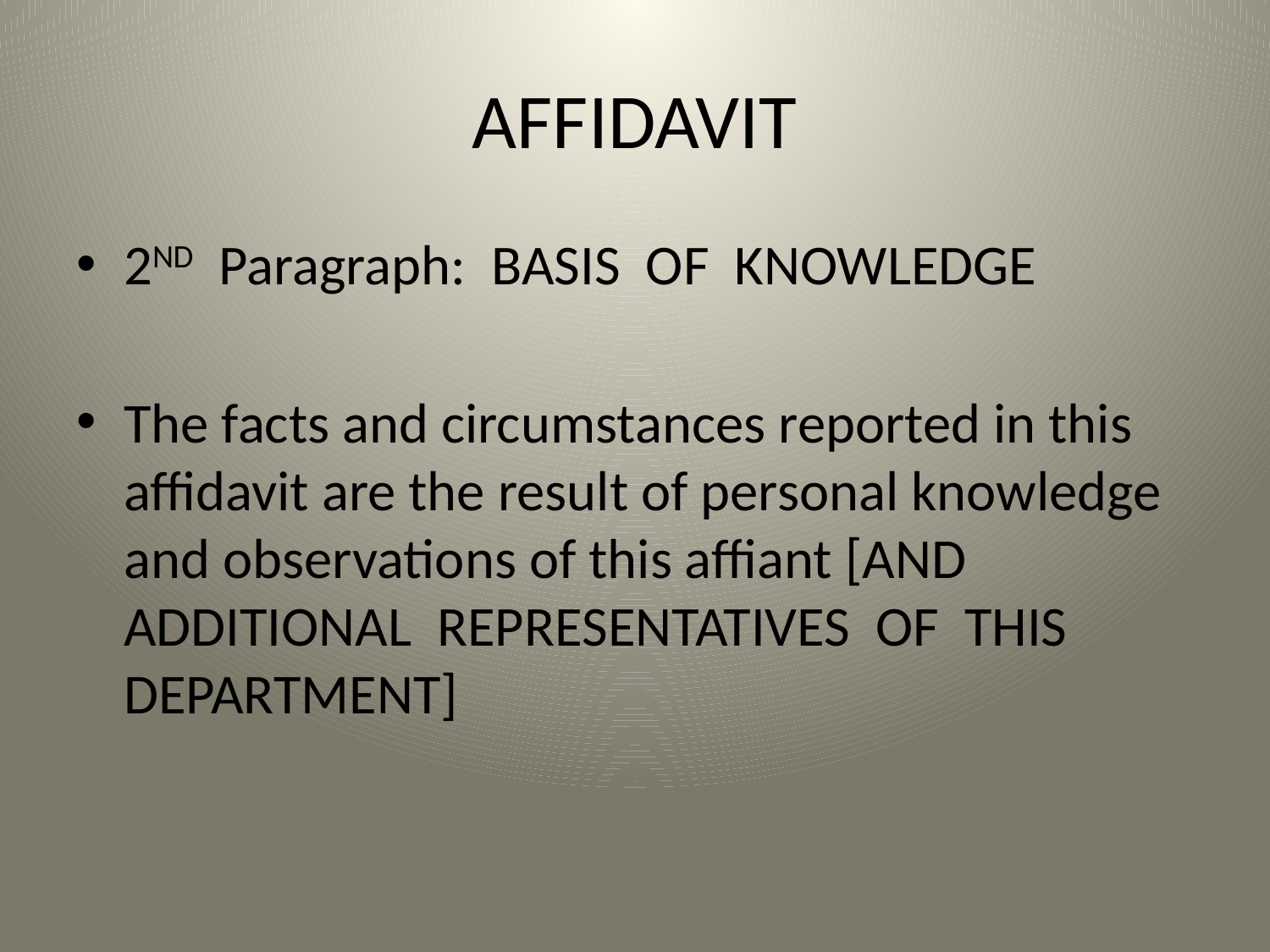

# AFFIDAVIT
2ND  Paragraph:  BASIS  OF  KNOWLEDGE

The facts and circumstances reported in this affidavit are the result of personal knowledge and observations of this affiant [AND ADDITIONAL  REPRESENTATIVES  OF  THIS DEPARTMENT]